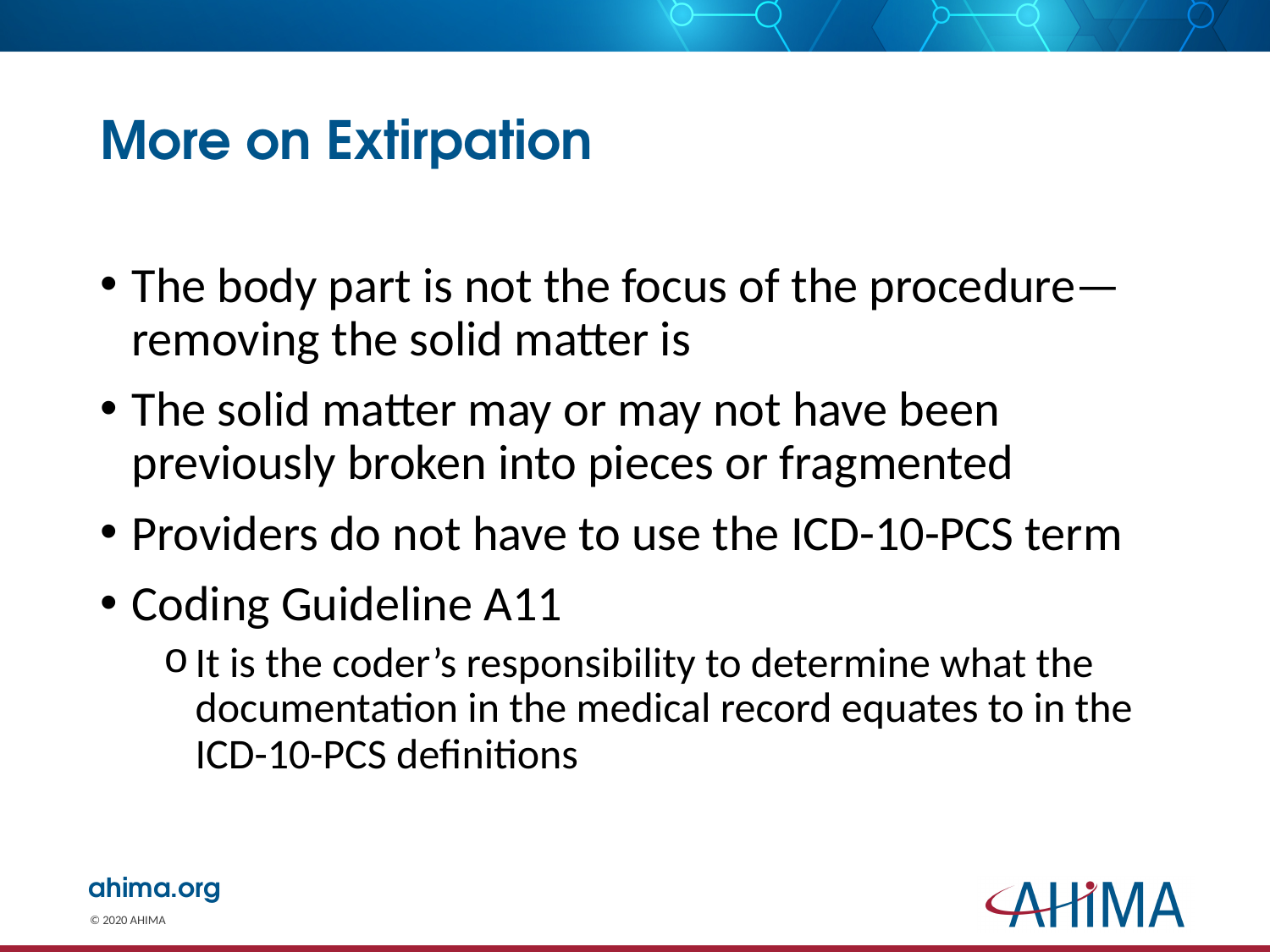

# More on Extirpation
The body part is not the focus of the procedure—removing the solid matter is
The solid matter may or may not have been previously broken into pieces or fragmented
Providers do not have to use the ICD-10-PCS term
Coding Guideline A11
It is the coder’s responsibility to determine what the documentation in the medical record equates to in the ICD-10-PCS definitions